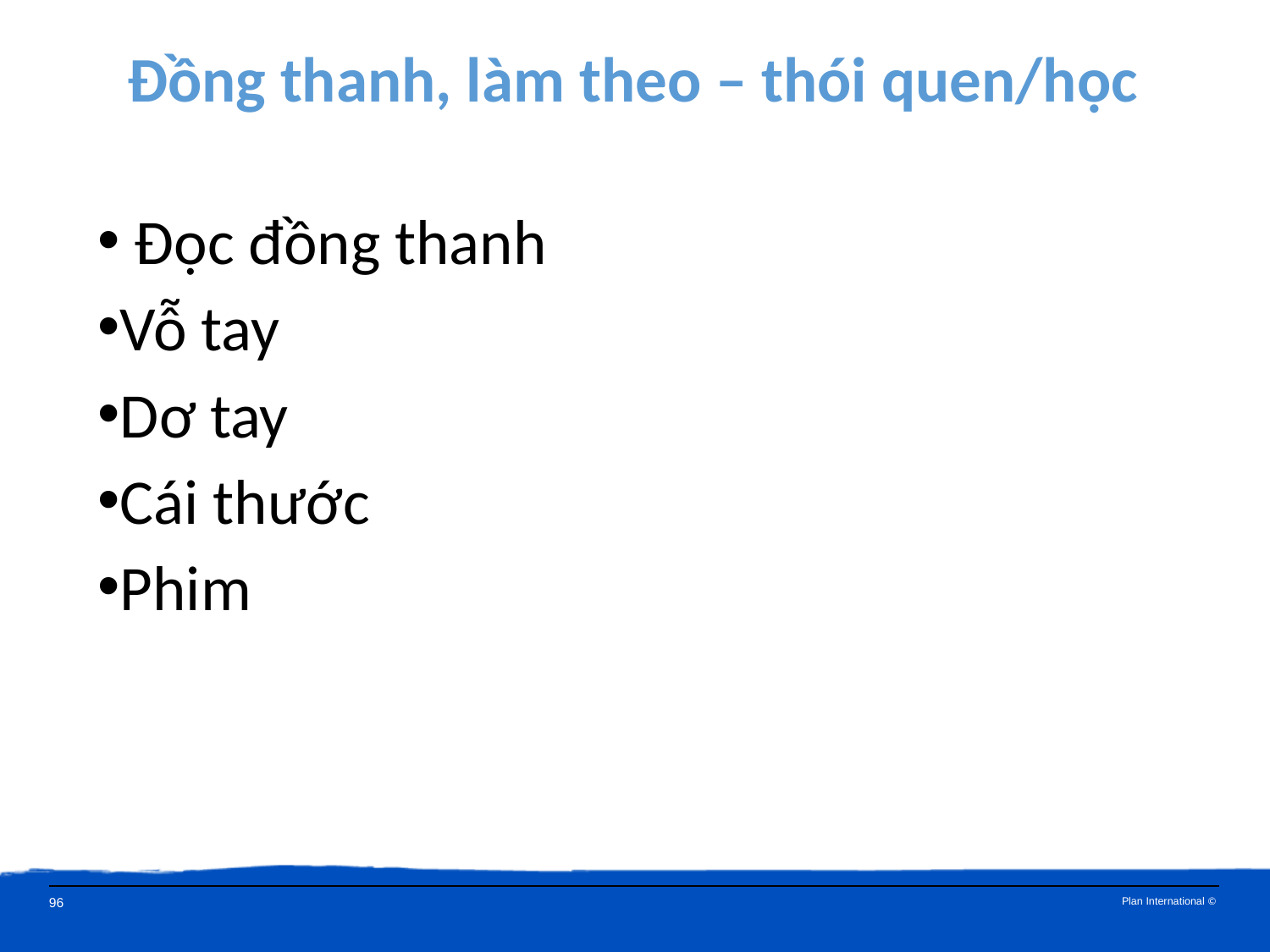

Đồng thanh, làm theo – thói quen/học
 Đọc đồng thanh
Vỗ tay
Dơ tay
Cái thước
Phim

96